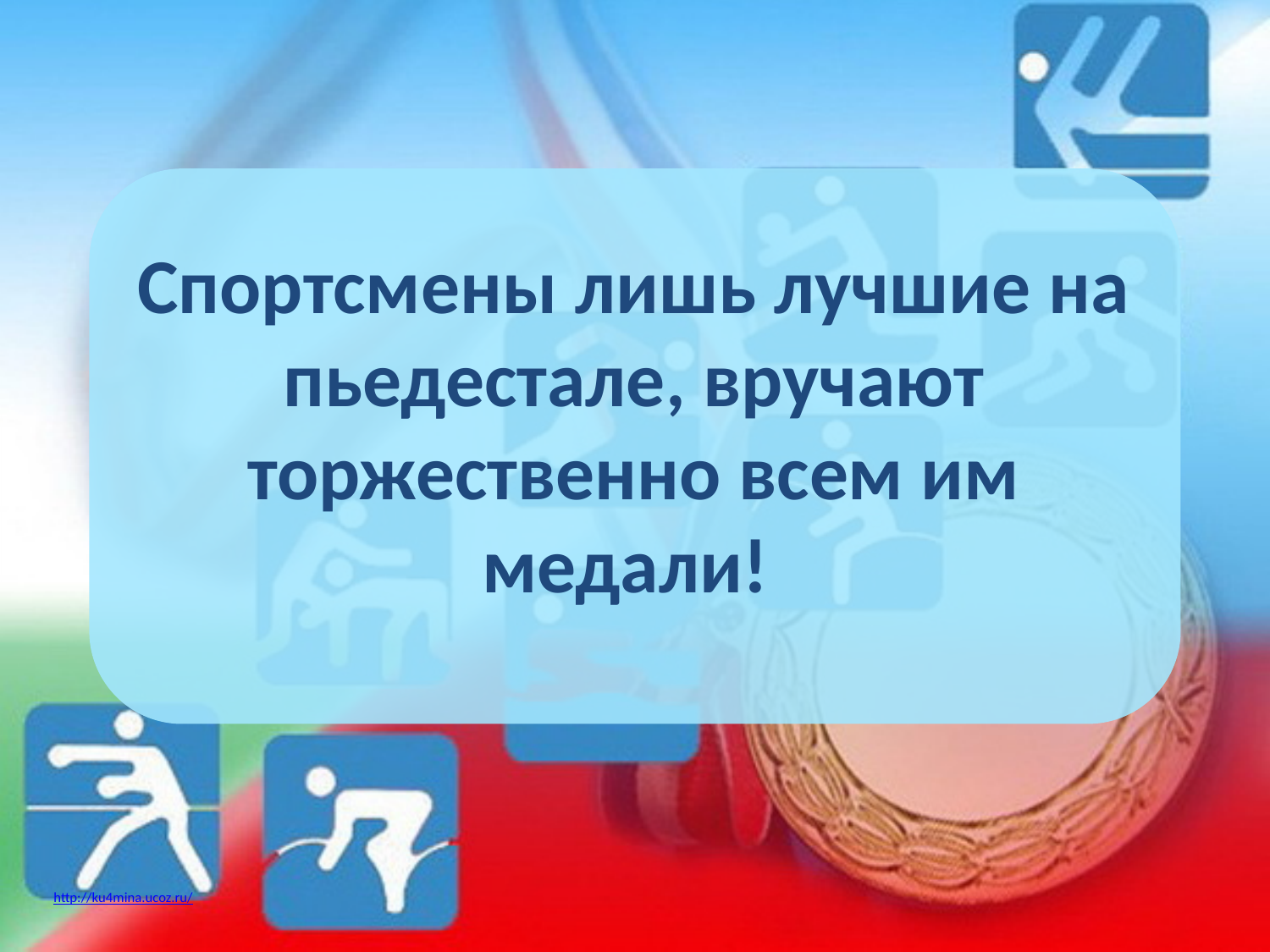

# Спортсмены лишь лучшие на пьедестале, вручают торжественно всем им медали!